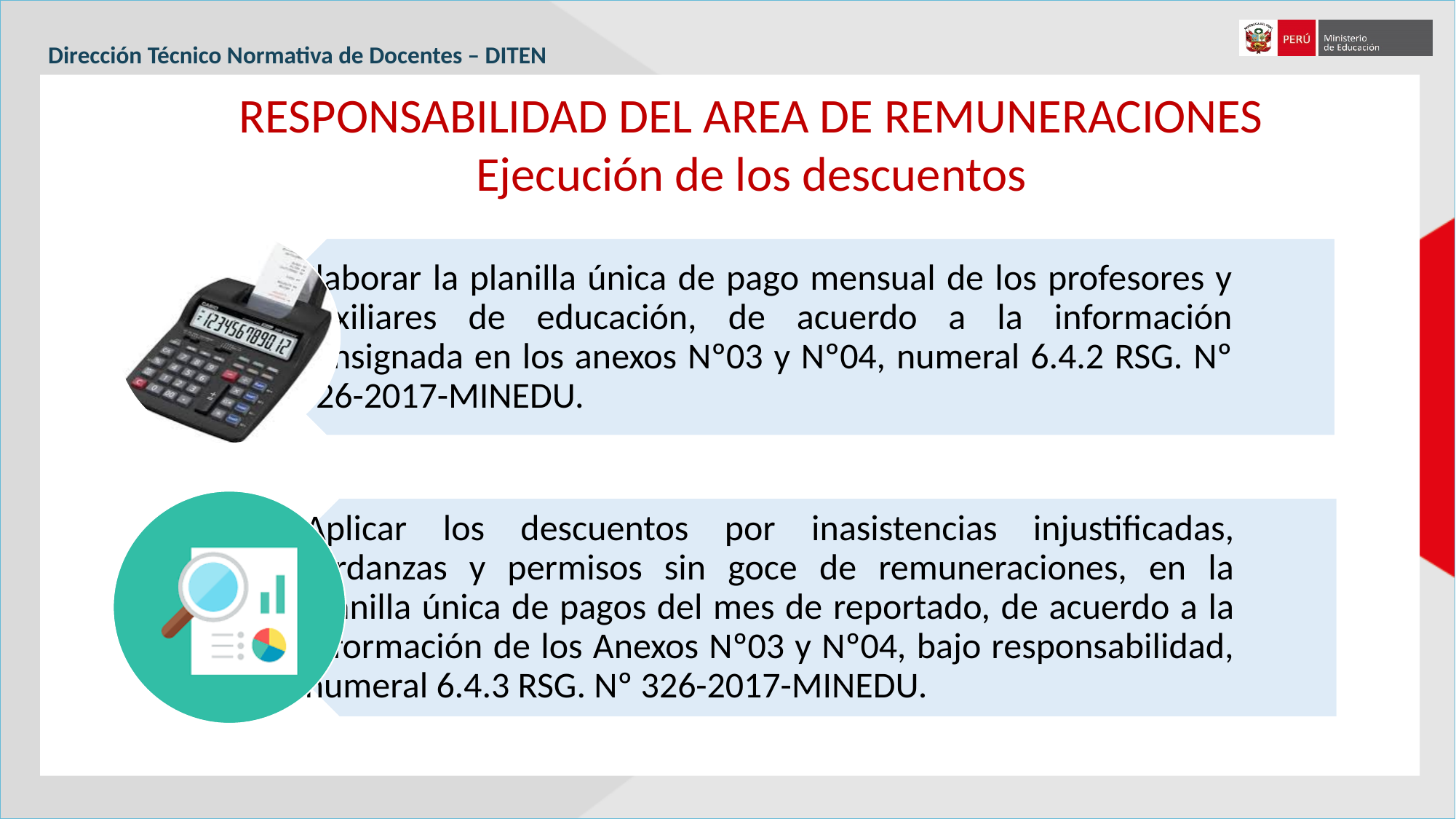

Dirección Técnico Normativa de Docentes – DITEN
RESPONSABILIDAD DEL AREA DE REMUNERACIONES
Ejecución de los descuentos

Elaborar la planilla única de pago mensual de los profesores y auxiliares de educación, de acuerdo a la información consignada en los anexos Nº03 y Nº04, numeral 6.4.2 RSG. Nº 326-2017-MINEDU.
Aplicar los descuentos por inasistencias injustificadas, tardanzas y permisos sin goce de remuneraciones, en la planilla única de pagos del mes de reportado, de acuerdo a la información de los Anexos Nº03 y Nº04, bajo responsabilidad, numeral 6.4.3 RSG. Nº 326-2017-MINEDU.